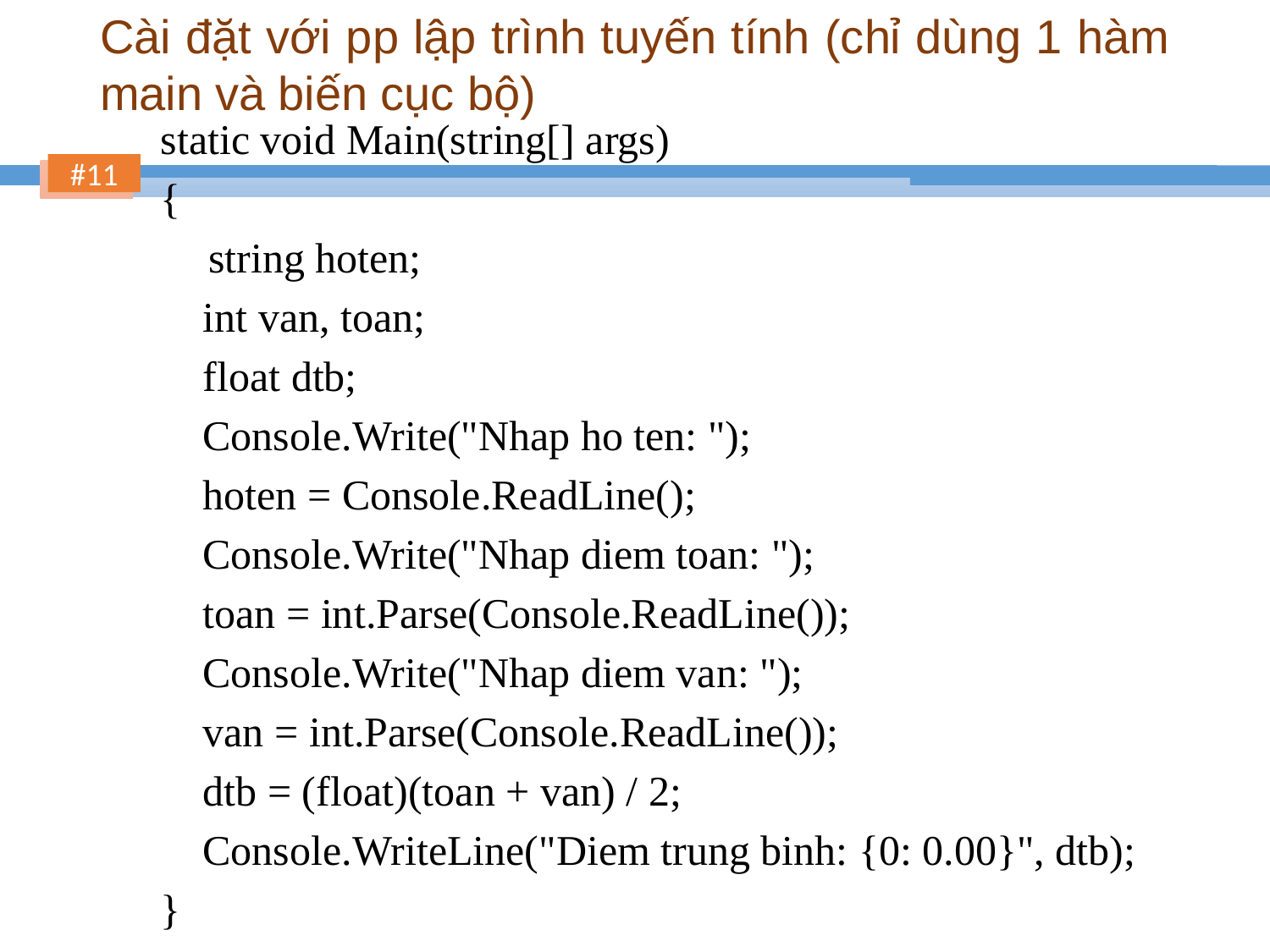

# Cài đặt với pp lập trình tuyến tính (chỉ dùng 1 hàm main và biến cục bộ)
static void Main(string[] args)
{
	string hoten;
    int van, toan;
    float dtb;
    Console.Write("Nhap ho ten: ");
    hoten = Console.ReadLine();
    Console.Write("Nhap diem toan: ");
    toan = int.Parse(Console.ReadLine());
    Console.Write("Nhap diem van: ");
    van = int.Parse(Console.ReadLine());
    dtb = (float)(toan + van) / 2;
    Console.WriteLine("Diem trung binh: {0: 0.00}", dtb);
}

11